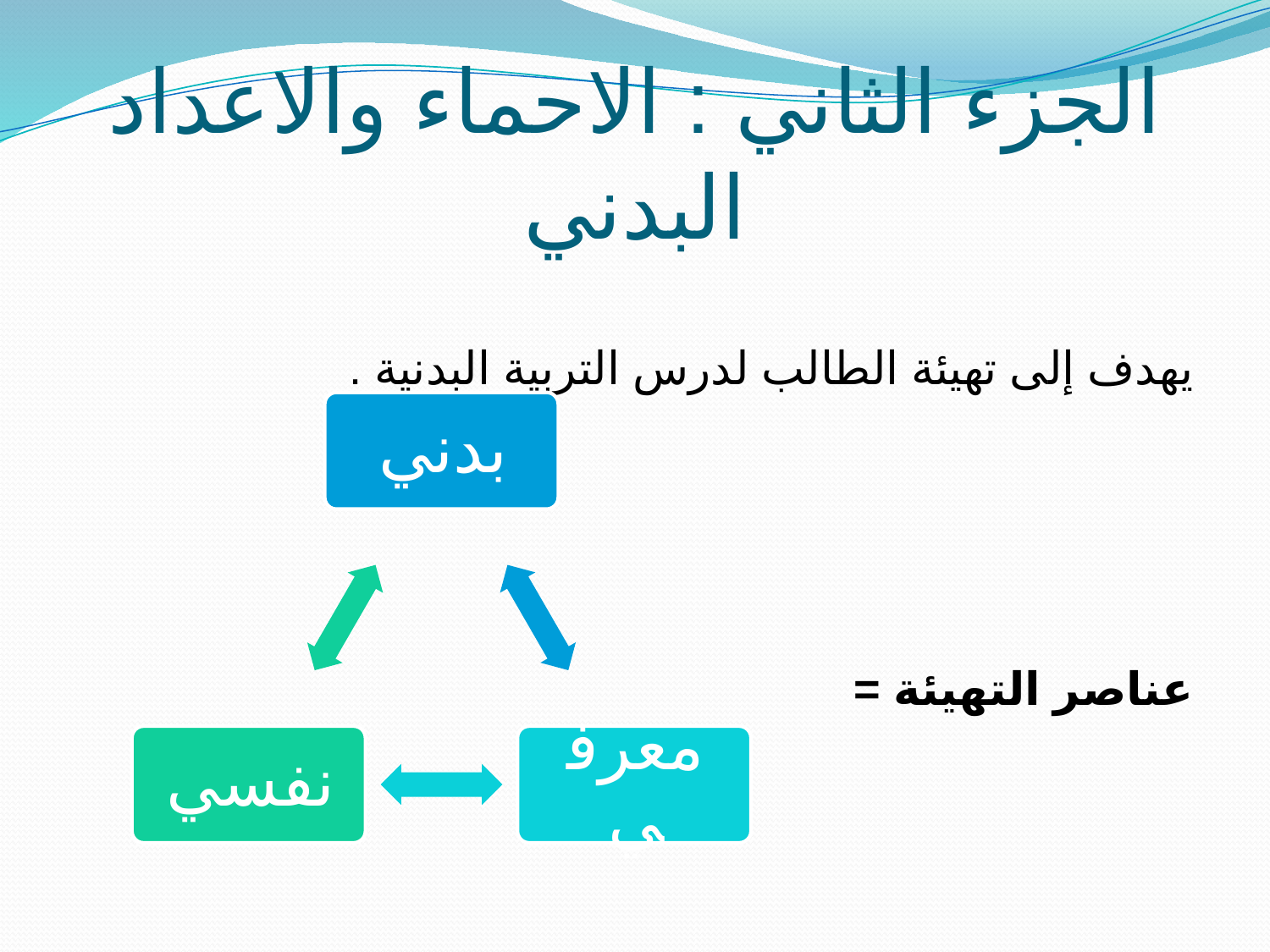

# الجزء الثاني : الاحماء والاعداد البدني

يهدف إلى تهيئة الطالب لدرس التربية البدنية .

عناصر التهيئة =

بدني

معرفي

نفسي